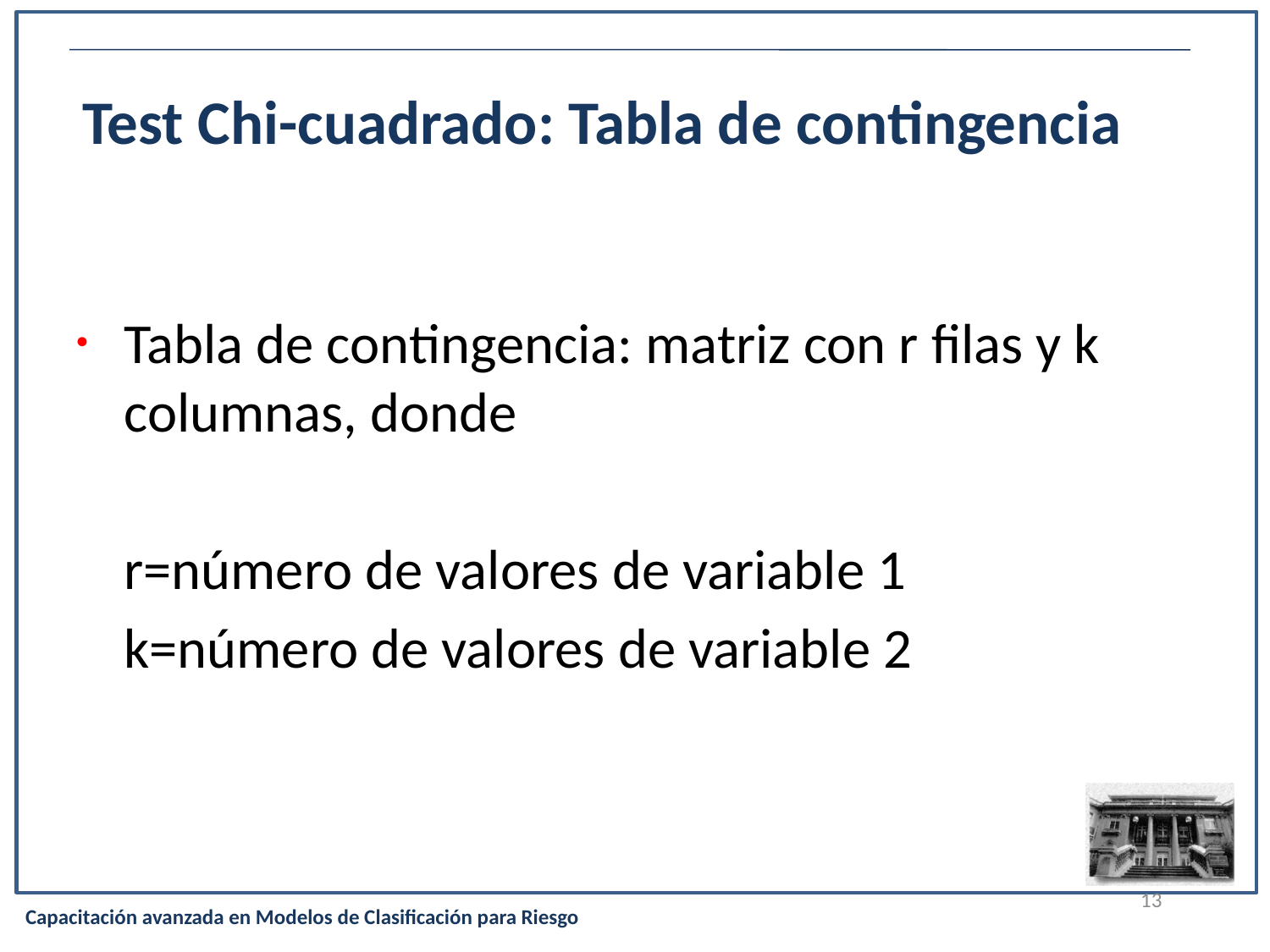

# Test Chi-cuadrado: Tabla de contingencia

Tabla de contingencia: matriz con r filas y k columnas, donde

	r=número de valores de variable 1
	k=número de valores de variable 2

13